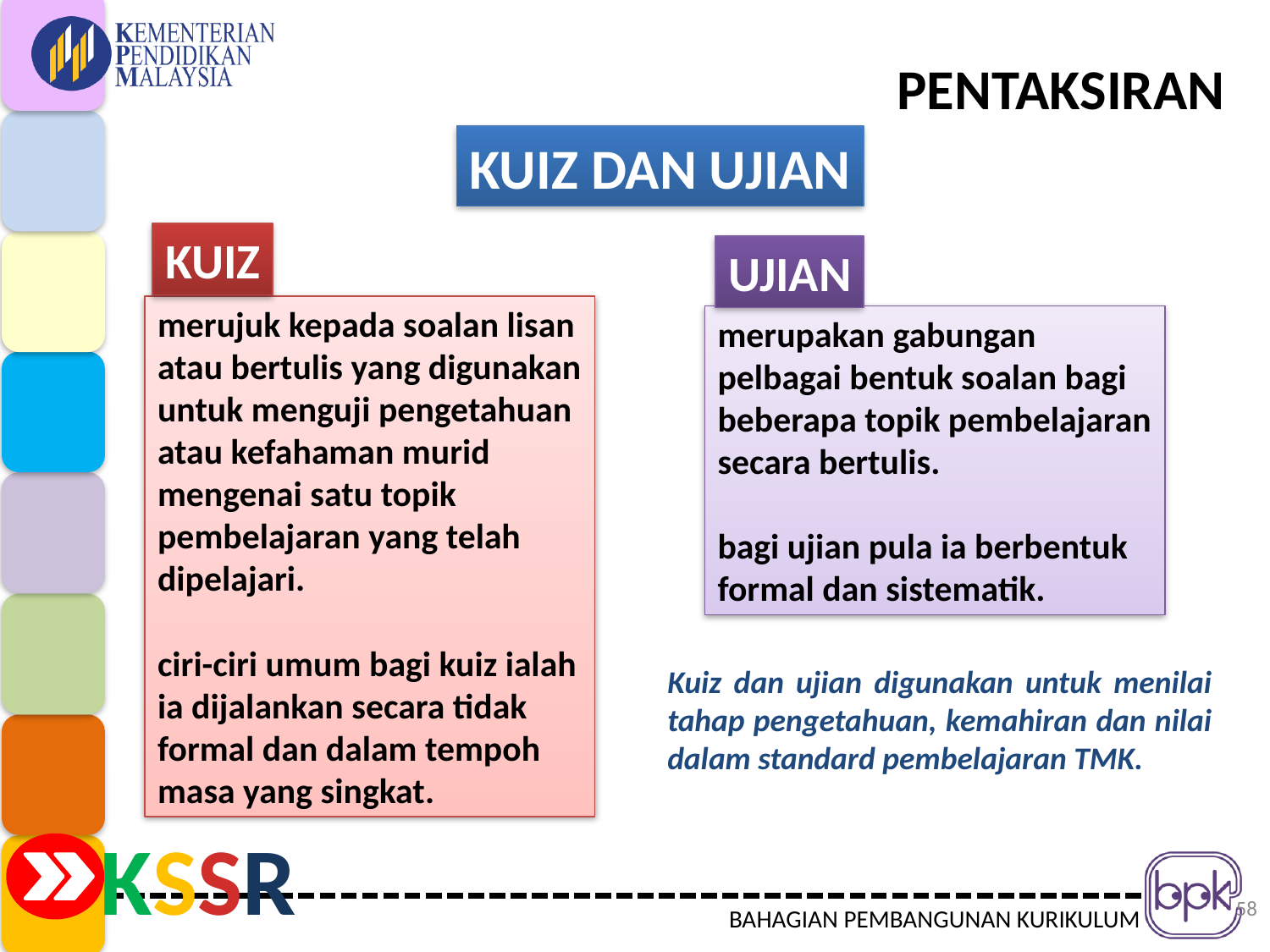

PENTAKSIRAN
KUIZ DAN UJIAN
KUIZ
UJIAN
merujuk kepada soalan lisan atau bertulis yang digunakan untuk menguji pengetahuan atau kefahaman murid mengenai satu topik pembelajaran yang telah dipelajari.

ciri-ciri umum bagi kuiz ialah ia dijalankan secara tidak formal dan dalam tempoh masa yang singkat.
merupakan gabungan pelbagai bentuk soalan bagi beberapa topik pembelajaran secara bertulis.

bagi ujian pula ia berbentuk formal dan sistematik.
Kuiz dan ujian digunakan untuk menilai tahap pengetahuan, kemahiran dan nilai dalam standard pembelajaran TMK.
58